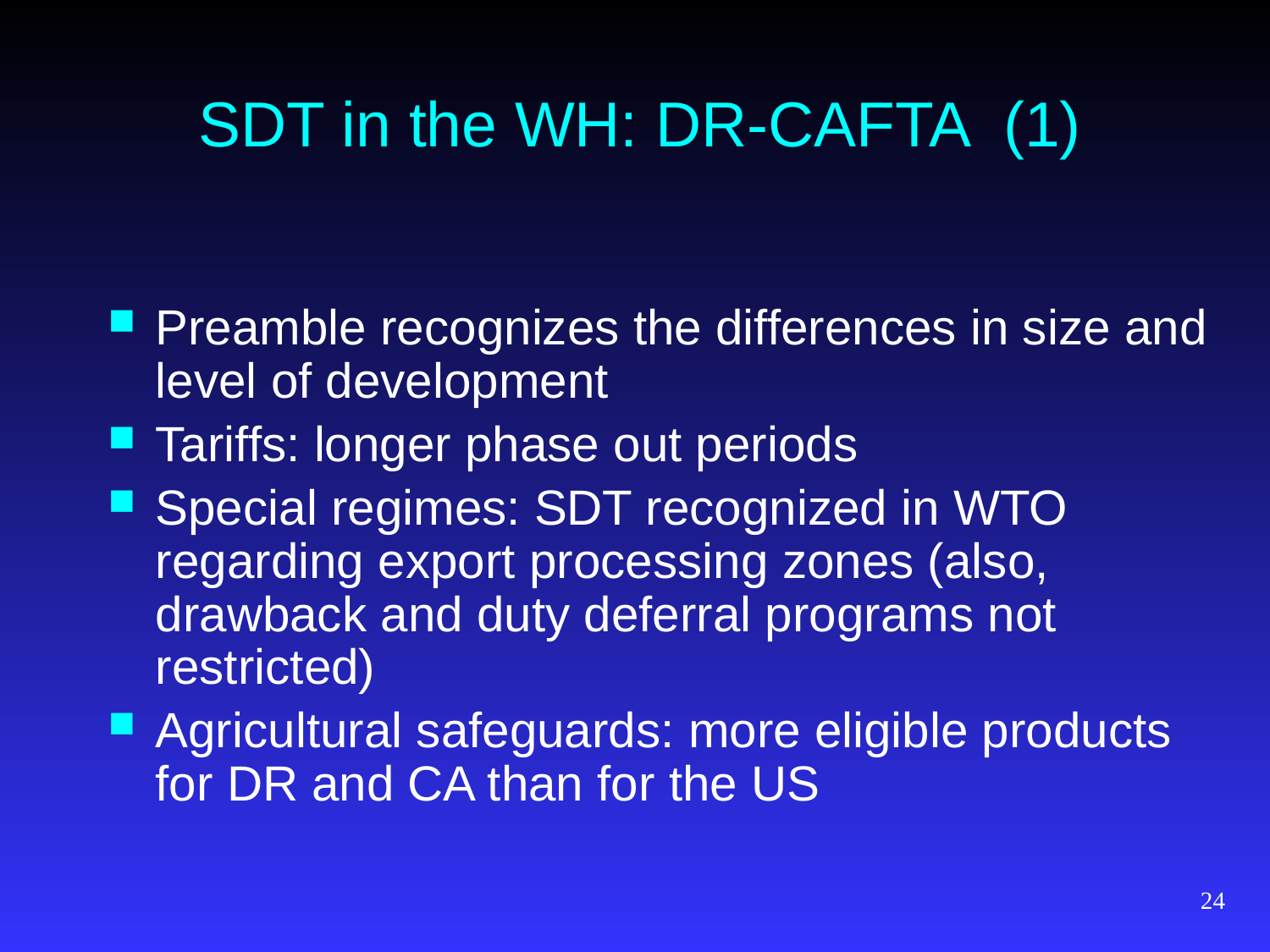

# SDT in the WH: DR-CAFTA  (1)
Preamble recognizes the differences in size and level of development
Tariffs: longer phase out periods
Special regimes: SDT recognized in WTO regarding export processing zones (also, drawback and duty deferral programs not restricted)
Agricultural safeguards: more eligible products for DR and CA than for the US

24